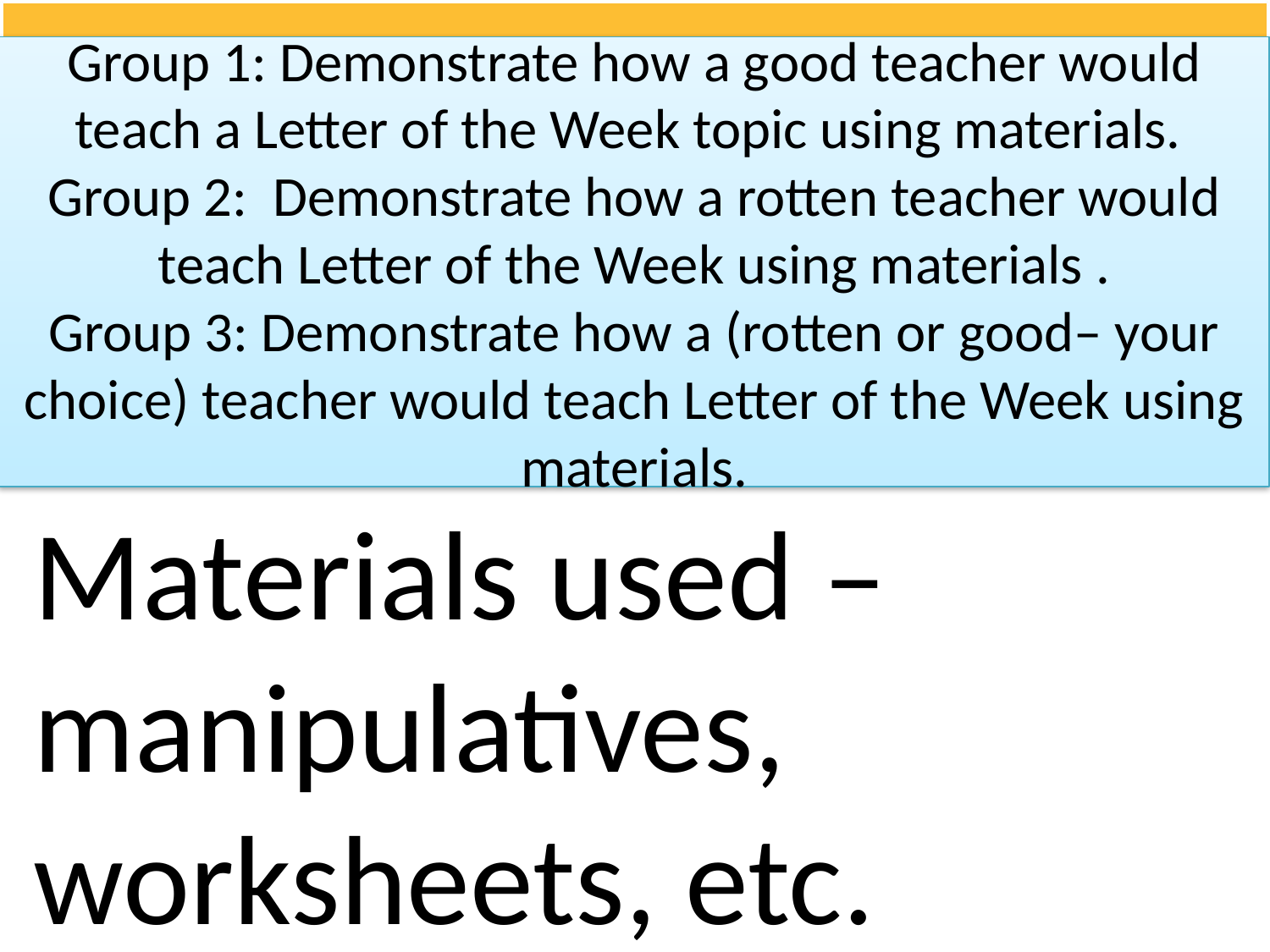

Group 1: Demonstrate how a good teacher would teach a Letter of the Week topic using materials.
Group 2:  Demonstrate how a rotten teacher would teach Letter of the Week using materials .
Group 3: Demonstrate how a (rotten or good– your choice) teacher would teach Letter of the Week using materials.
#
Materials used – manipulatives, worksheets, etc.